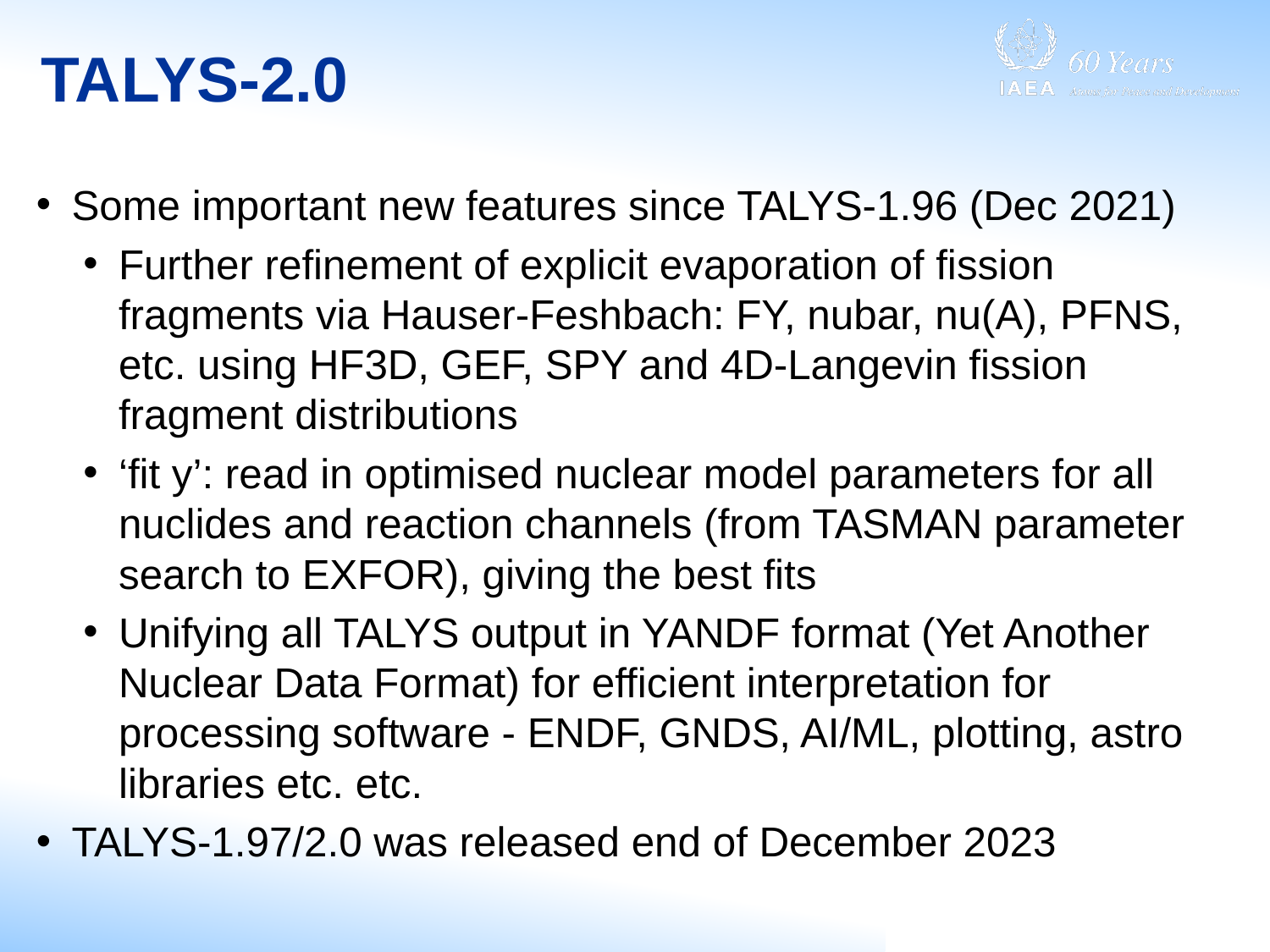

# TALYS-2.0
Some important new features since TALYS-1.96 (Dec 2021)
Further refinement of explicit evaporation of fission fragments via Hauser-Feshbach: FY, nubar, nu(A), PFNS, etc. using HF3D, GEF, SPY and 4D-Langevin fission fragment distributions
‘fit y’: read in optimised nuclear model parameters for all nuclides and reaction channels (from TASMAN parameter search to EXFOR), giving the best fits
Unifying all TALYS output in YANDF format (Yet Another Nuclear Data Format) for efficient interpretation for processing software - ENDF, GNDS, AI/ML, plotting, astro libraries etc. etc.
TALYS-1.97/2.0 was released end of December 2023